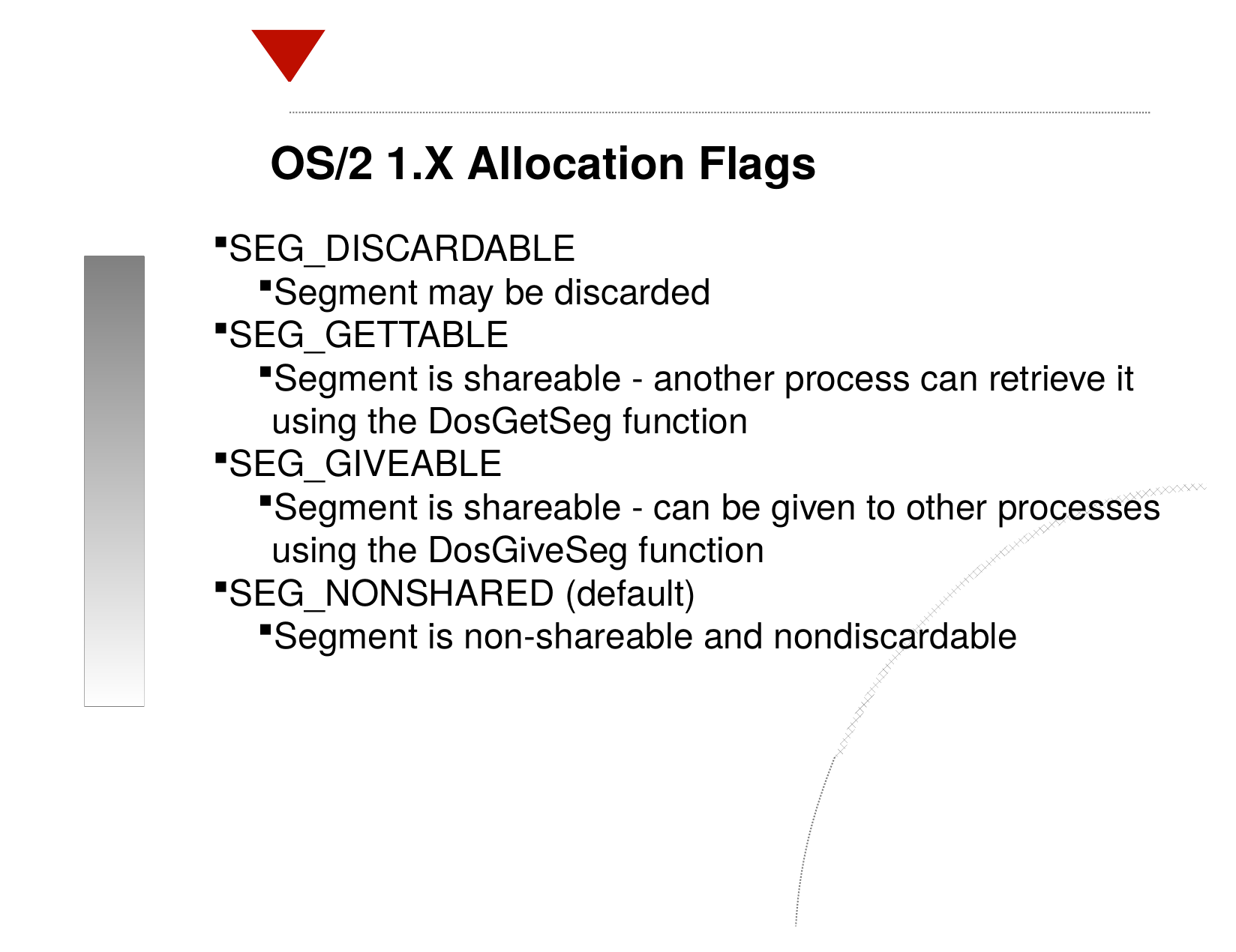

OS/2 1.X Allocation Flags
SEG_DISCARDABLE
Segment may be discarded
SEG_GETTABLE
Segment is shareable - another process can retrieve it using the DosGetSeg function
SEG_GIVEABLE
Segment is shareable - can be given to other processes using the DosGiveSeg function
SEG_NONSHARED (default)
Segment is non-shareable and nondiscardable